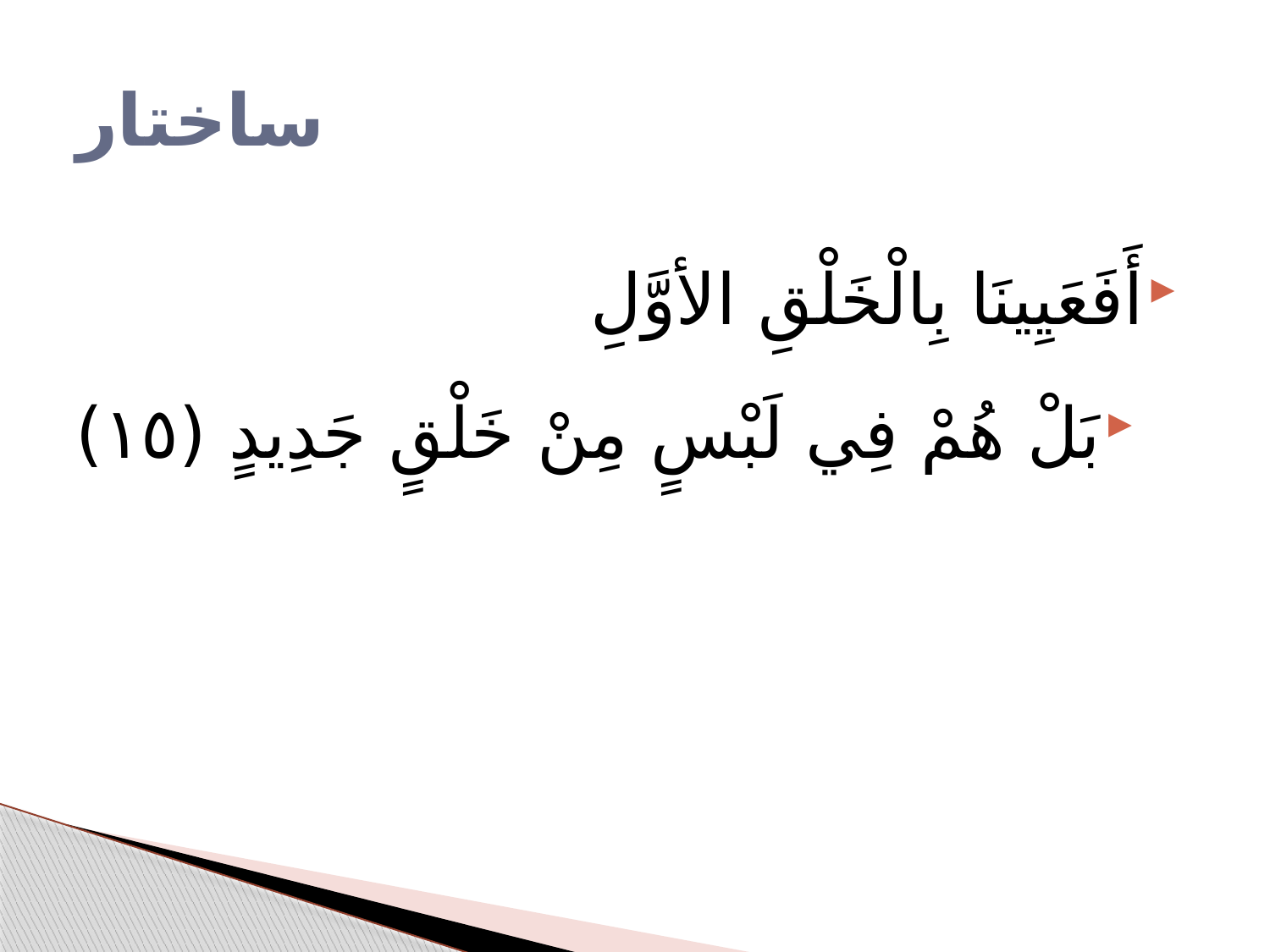

# ساختار
أَفَعَيِينَا بِالْخَلْقِ الأوَّلِ
بَلْ هُمْ فِي لَبْسٍ مِنْ خَلْقٍ جَدِيدٍ (١٥)